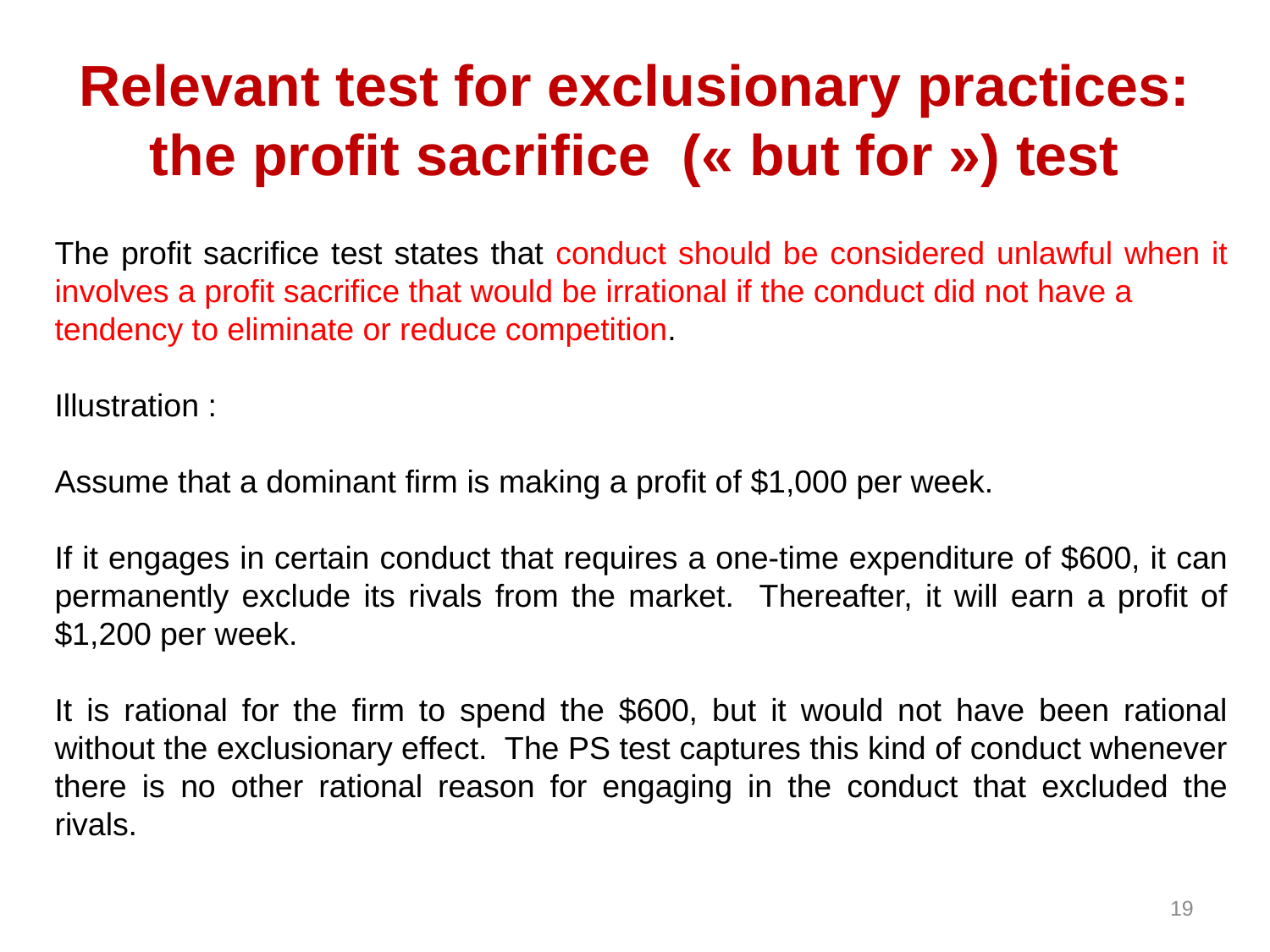

# Relevant test for exclusionary practices: the profit sacrifice  (« but for ») test
The profit sacrifice test states that conduct should be considered unlawful when it involves a profit sacrifice that would be irrational if the conduct did not have a
tendency to eliminate or reduce competition.

Illustration :

Assume that a dominant firm is making a profit of $1,000 per week.

If it engages in certain conduct that requires a one-time expenditure of $600, it can permanently exclude its rivals from the market.  Thereafter, it will earn a profit of $1,200 per week.

It is rational for the firm to spend the $600, but it would not have been rational without the exclusionary effect.  The PS test captures this kind of conduct whenever there is no other rational reason for engaging in the conduct that excluded the rivals.

19